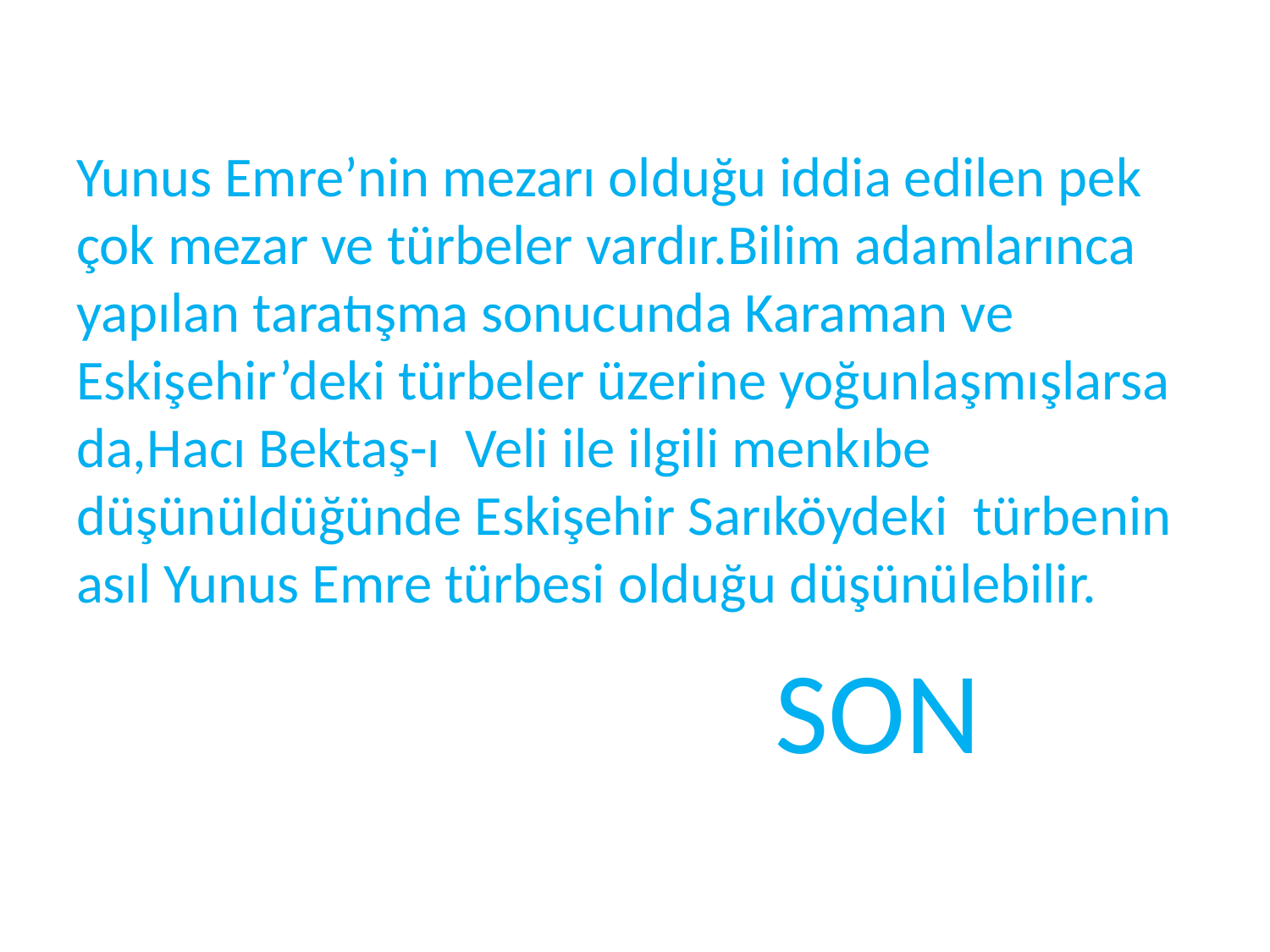

Yunus Emre’nin mezarı olduğu iddia edilen pek çok mezar ve türbeler vardır.Bilim adamlarınca yapılan taratışma sonucunda Karaman ve Eskişehir’deki türbeler üzerine yoğunlaşmışlarsa da,Hacı Bektaş-ı  Veli ile ilgili menkıbe düşünüldüğünde Eskişehir Sarıköydeki  türbenin asıl Yunus Emre türbesi olduğu düşünülebilir.
                                                       SON